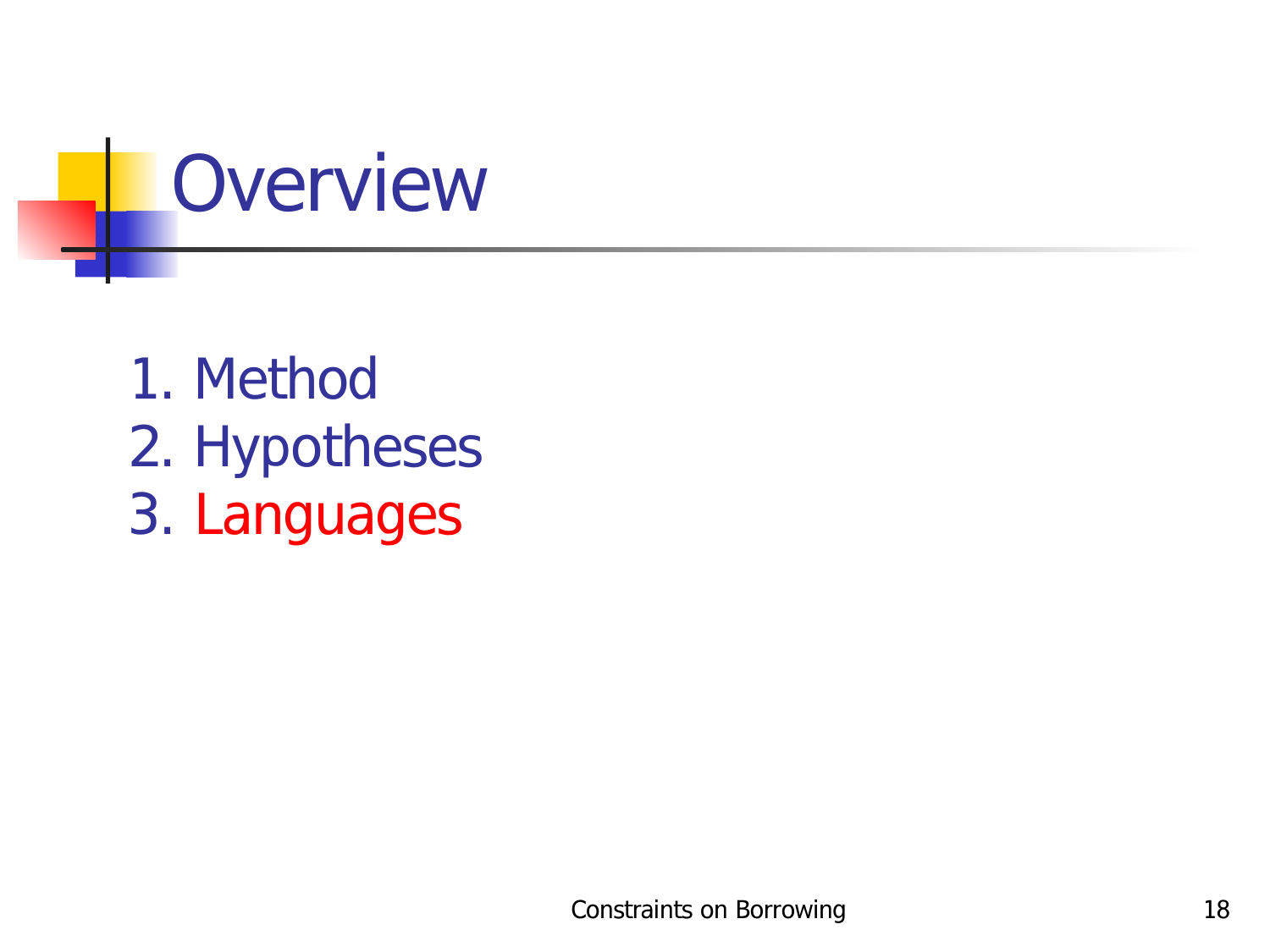

# Overview
1. Method
2. Hypotheses
3. Languages
Constraints on Borrowing
18